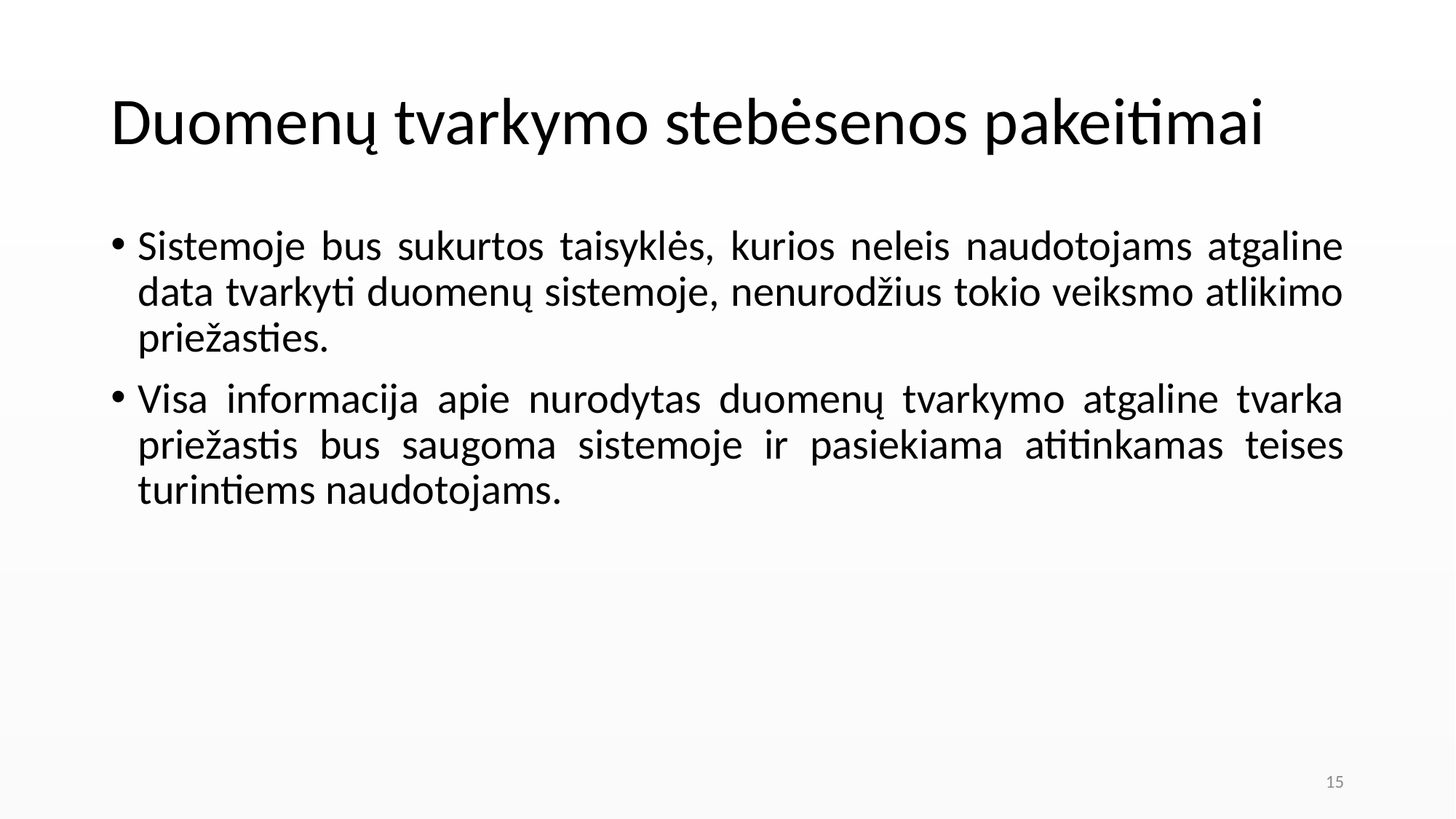

# Duomenų tvarkymo stebėsenos pakeitimai
Sistemoje bus sukurtos taisyklės, kurios neleis naudotojams atgaline data tvarkyti duomenų sistemoje, nenurodžius tokio veiksmo atlikimo priežasties.
Visa informacija apie nurodytas duomenų tvarkymo atgaline tvarka priežastis bus saugoma sistemoje ir pasiekiama atitinkamas teises turintiems naudotojams.
15